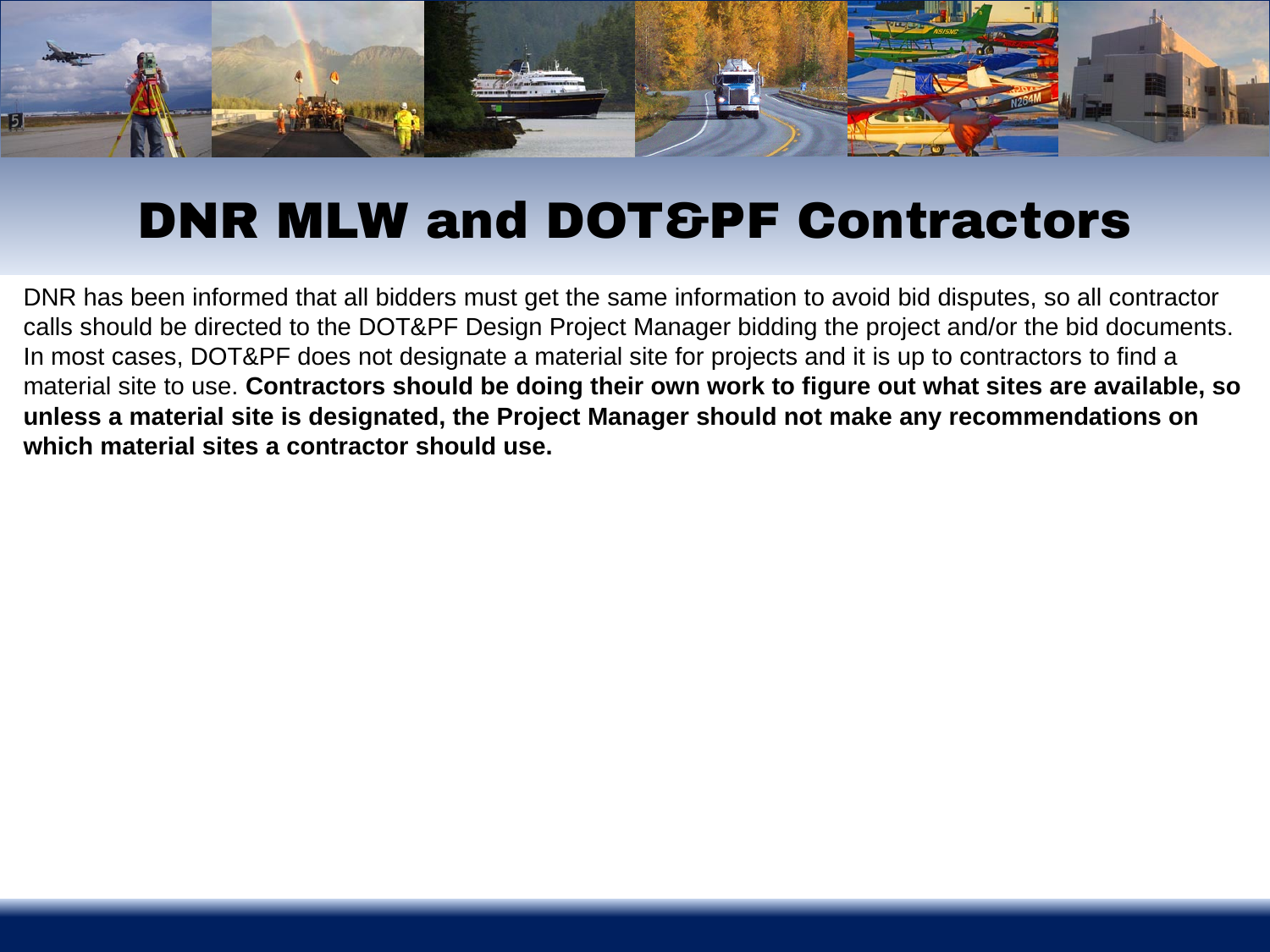

# DNR MLW and DOT&PF Contractors
DNR has been informed that all bidders must get the same information to avoid bid disputes, so all contractor calls should be directed to the DOT&PF Design Project Manager bidding the project and/or the bid documents. In most cases, DOT&PF does not designate a material site for projects and it is up to contractors to find a material site to use. Contractors should be doing their own work to figure out what sites are available, so unless a material site is designated, the Project Manager should not make any recommendations on which material sites a contractor should use.